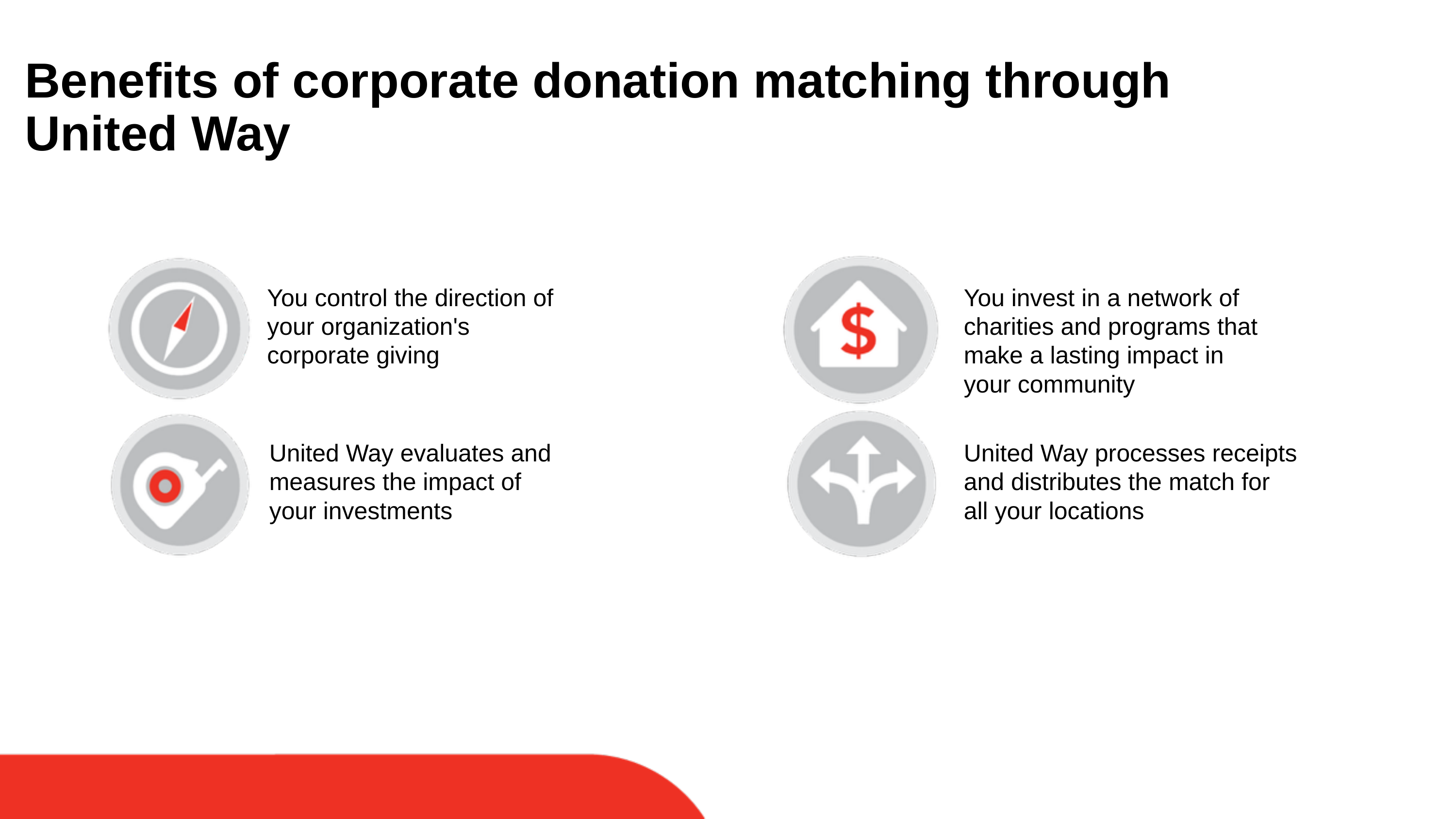

Benefits of corporate donation matching through United Way

You control the direction of your organization's corporate giving
You invest in a network of charities and programs that make a lasting impact in your community

United Way evaluates and measures the impact of your investments
United Way processes receipts and distributes the match for all your locations